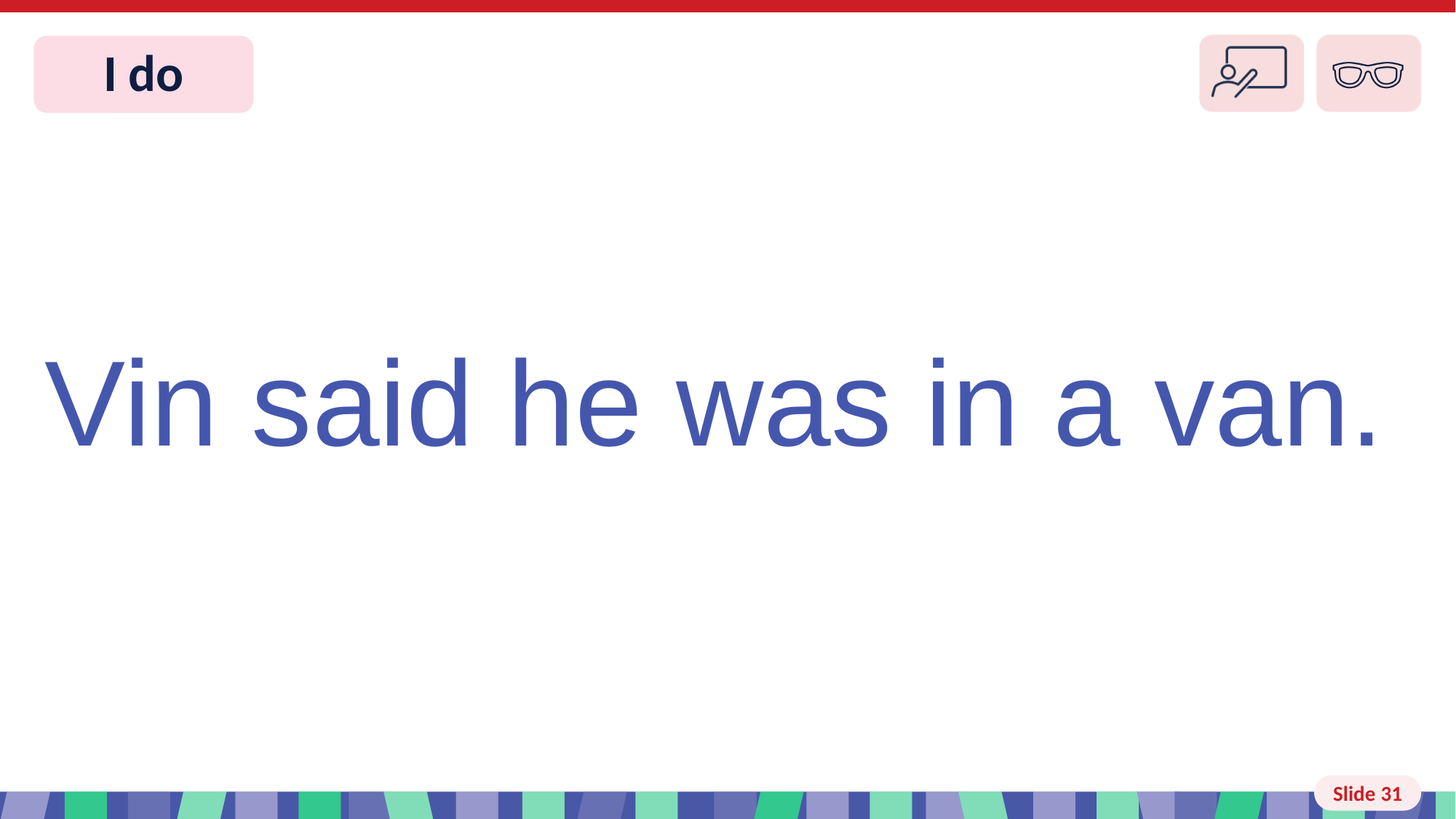

# Slide 31 I do
Vin said he was in a van.